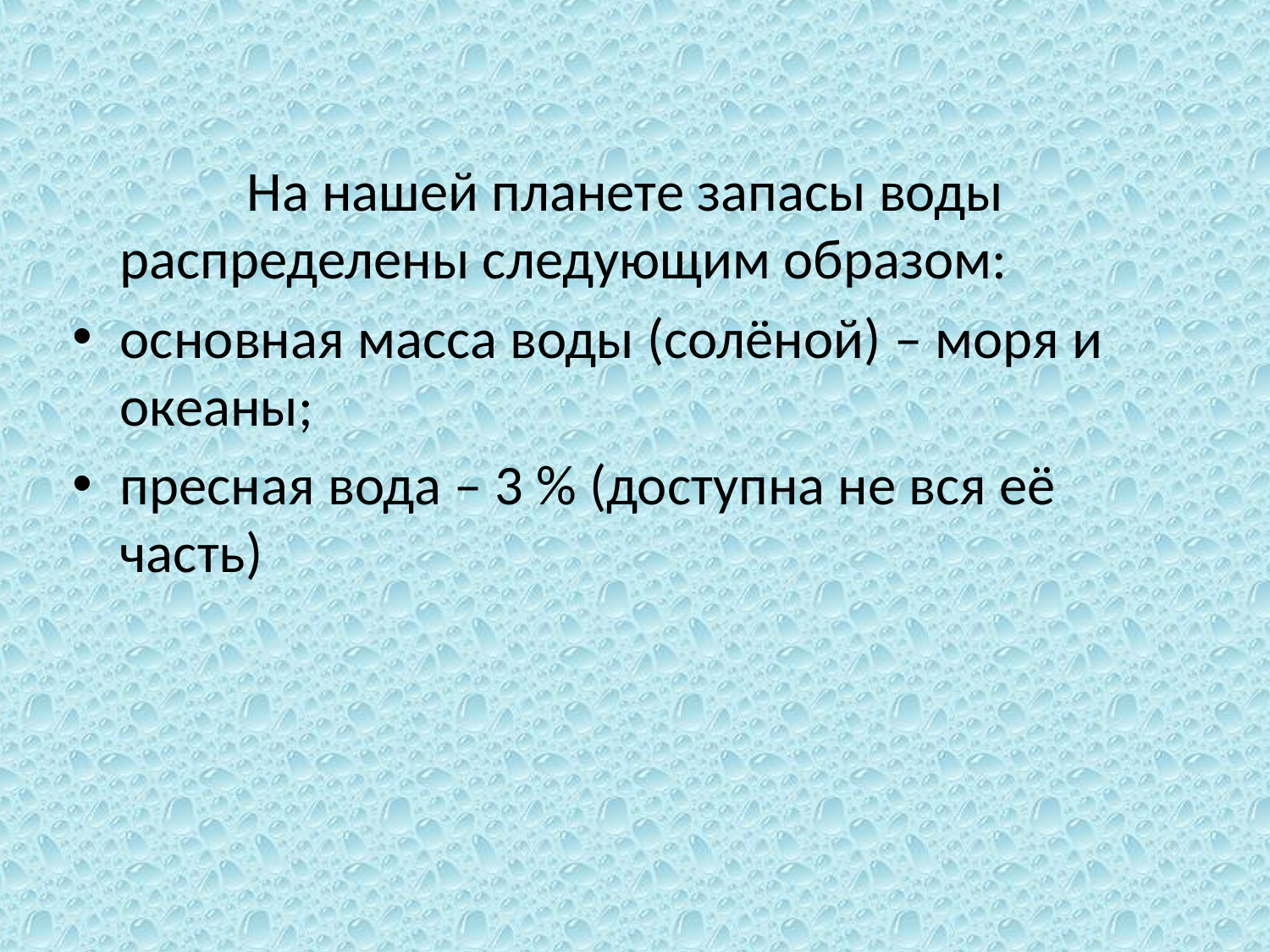

#
		На нашей планете запасы воды распределены следующим образом:
основная масса воды (солёной) – моря и океаны;
пресная вода – 3 % (доступна не вся её часть)